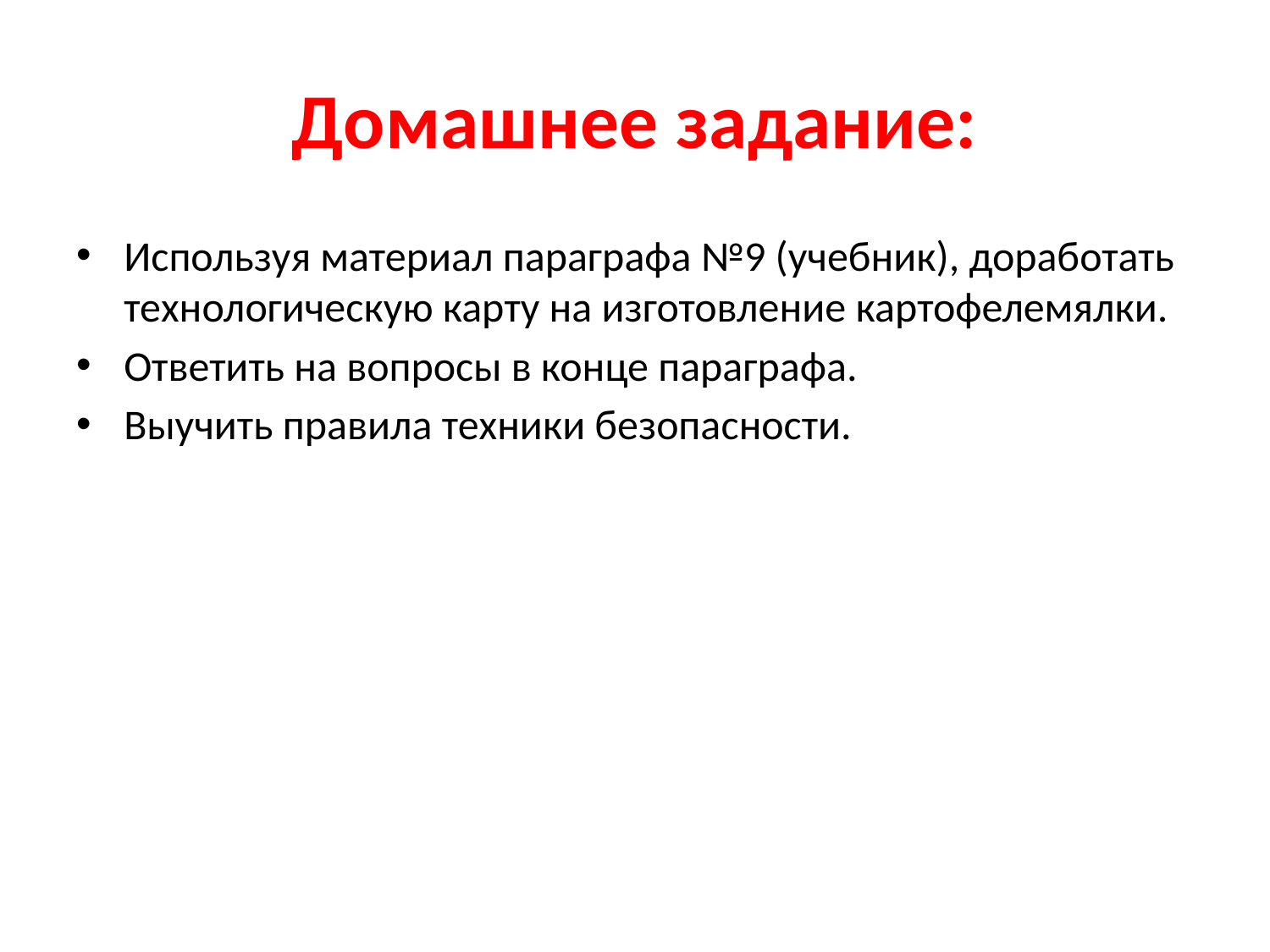

# Домашнее задание:
Используя материал параграфа №9 (учебник), доработать технологическую карту на изготовление картофелемялки.
Ответить на вопросы в конце параграфа.
Выучить правила техники безопасности.